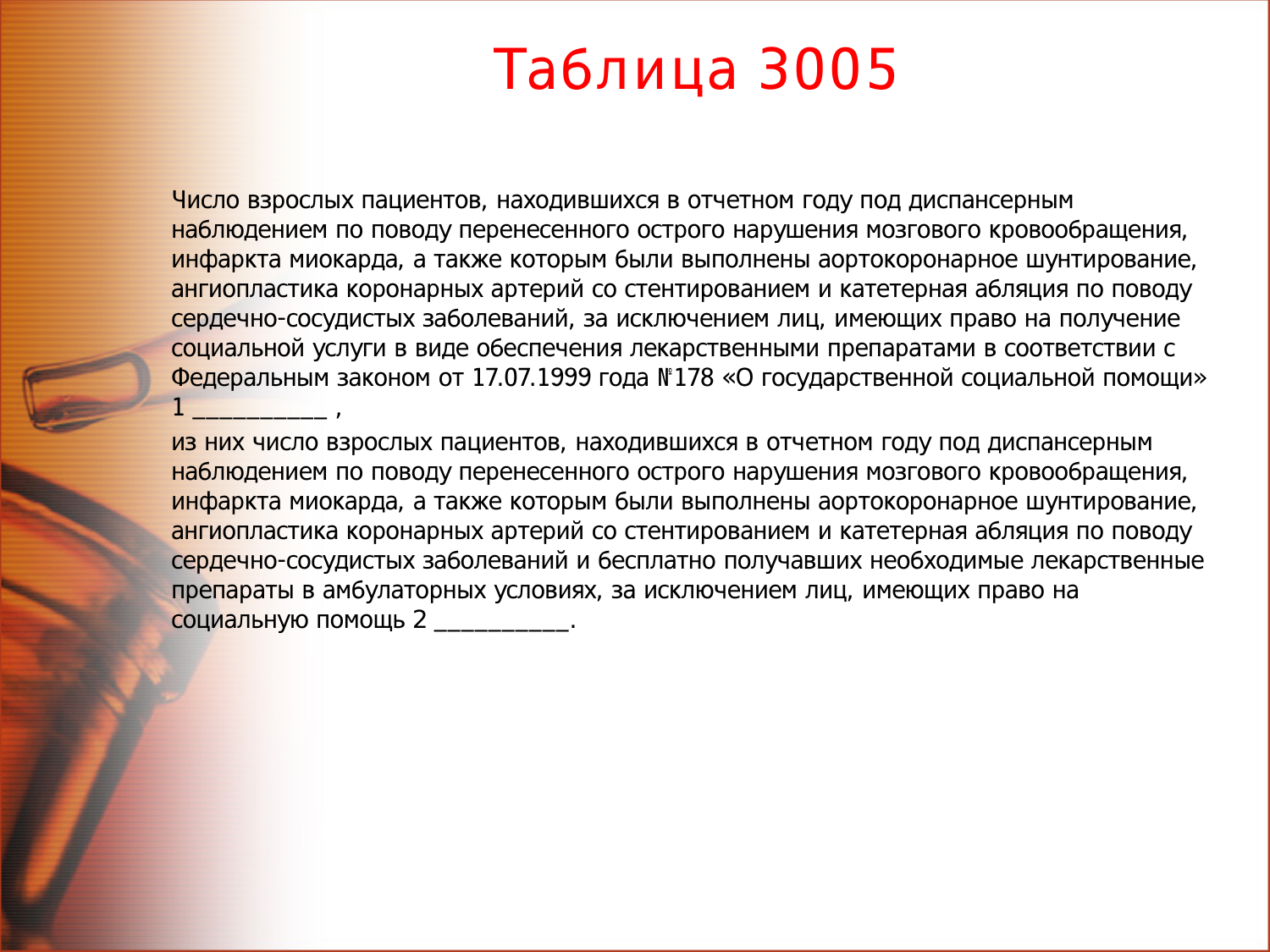

Таблица 3005

Число взрослых пациентов, находившихся в отчетном году под диспансерным наблюдением по поводу перенесенного острого нарушения мозгового кровообращения, инфаркта миокарда, а также которым были выполнены аортокоронарное шунтирование, ангиопластика коронарных артерий со стентированием и катетерная абляция по поводу сердечно-сосудистых заболеваний, за исключением лиц, имеющих право на получение социальной услуги в виде обеспечения лекарственными препаратами в соответствии с Федеральным законом от 17.07.1999 года №178 «О государственной социальной помощи» 1 __________ ,
из них число взрослых пациентов, находившихся в отчетном году под диспансерным наблюдением по поводу перенесенного острого нарушения мозгового кровообращения, инфаркта миокарда, а также которым были выполнены аортокоронарное шунтирование, ангиопластика коронарных артерий со стентированием и катетерная абляция по поводу сердечно-сосудистых заболеваний и бесплатно получавших необходимые лекарственные препараты в амбулаторных условиях, за исключением лиц, имеющих право на социальную помощь 2 __________.